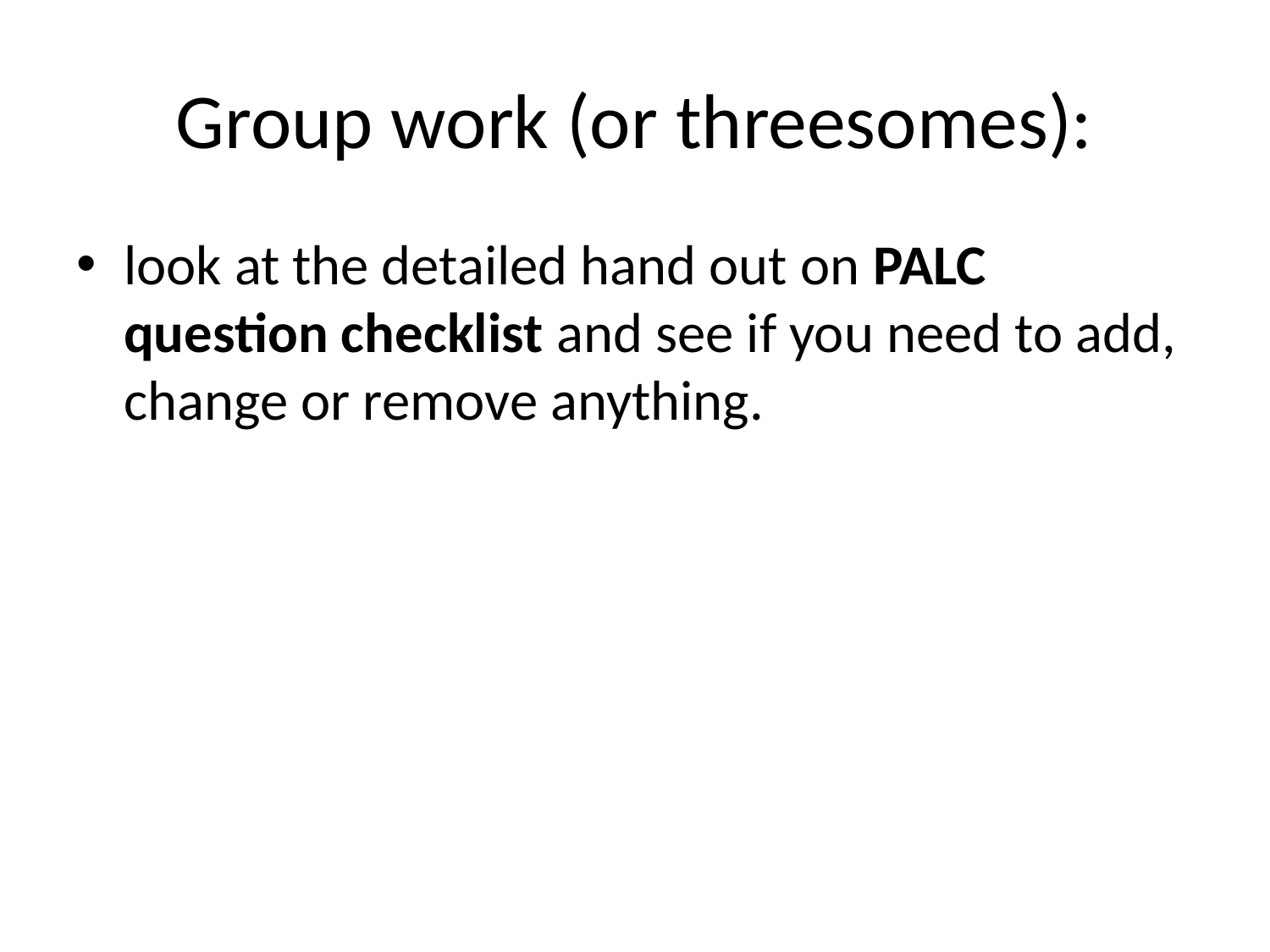

# Group work (or threesomes):
look at the detailed hand out on PALC question checklist and see if you need to add, change or remove anything.